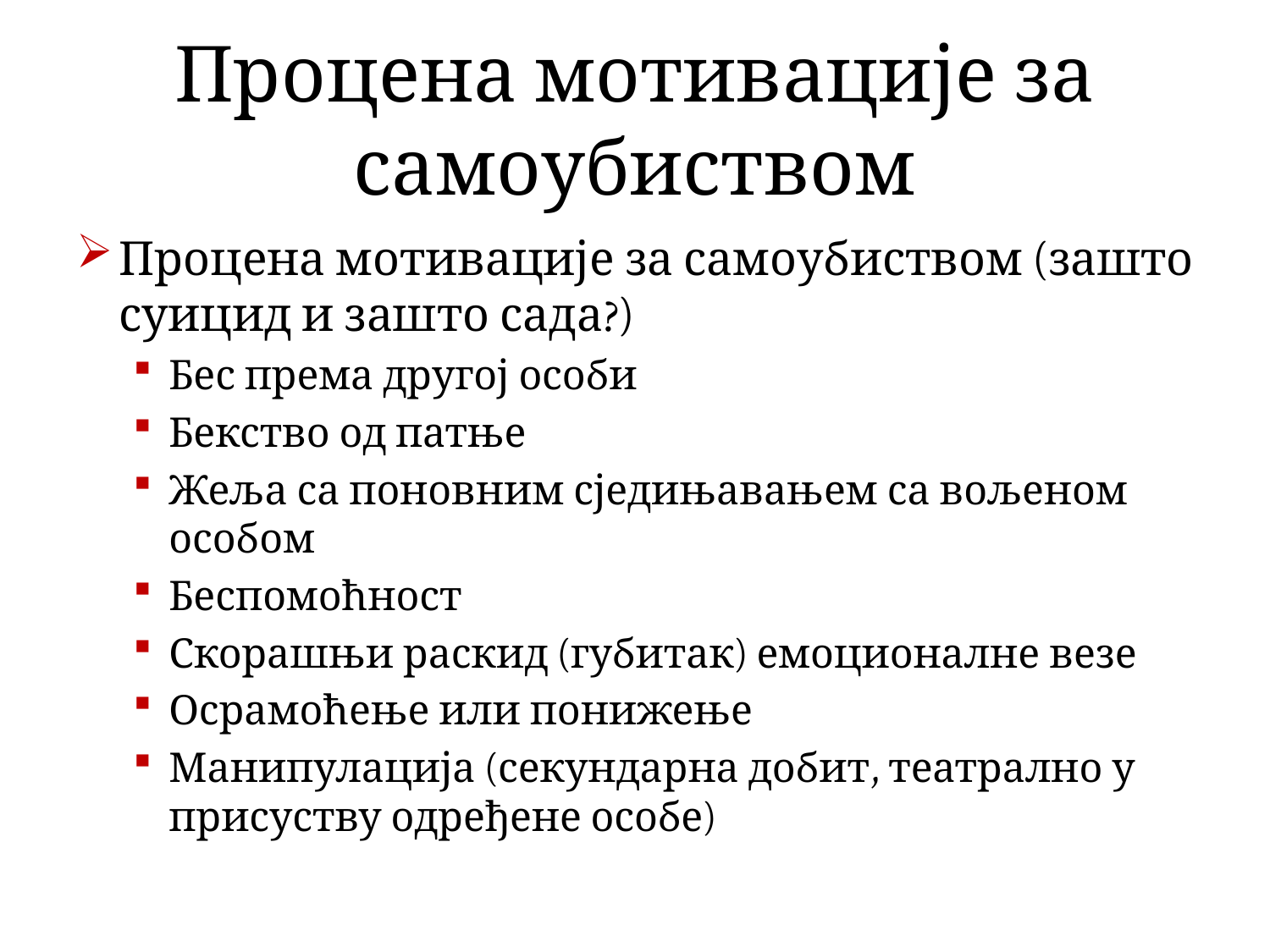

# Процена мотивације за самоубиством
Процена мотивације за самоубиством (зашто суицид и зашто сада?)
Бес према другој особи
Бекство од патње
Жеља са поновним сједињавањем са вољеном особом
Беспомоћност
Скорашњи раскид (губитак) емоционалне везе
Осрамоћење или понижење
Манипулација (секундарна добит, театрално у присуству одређене особе)